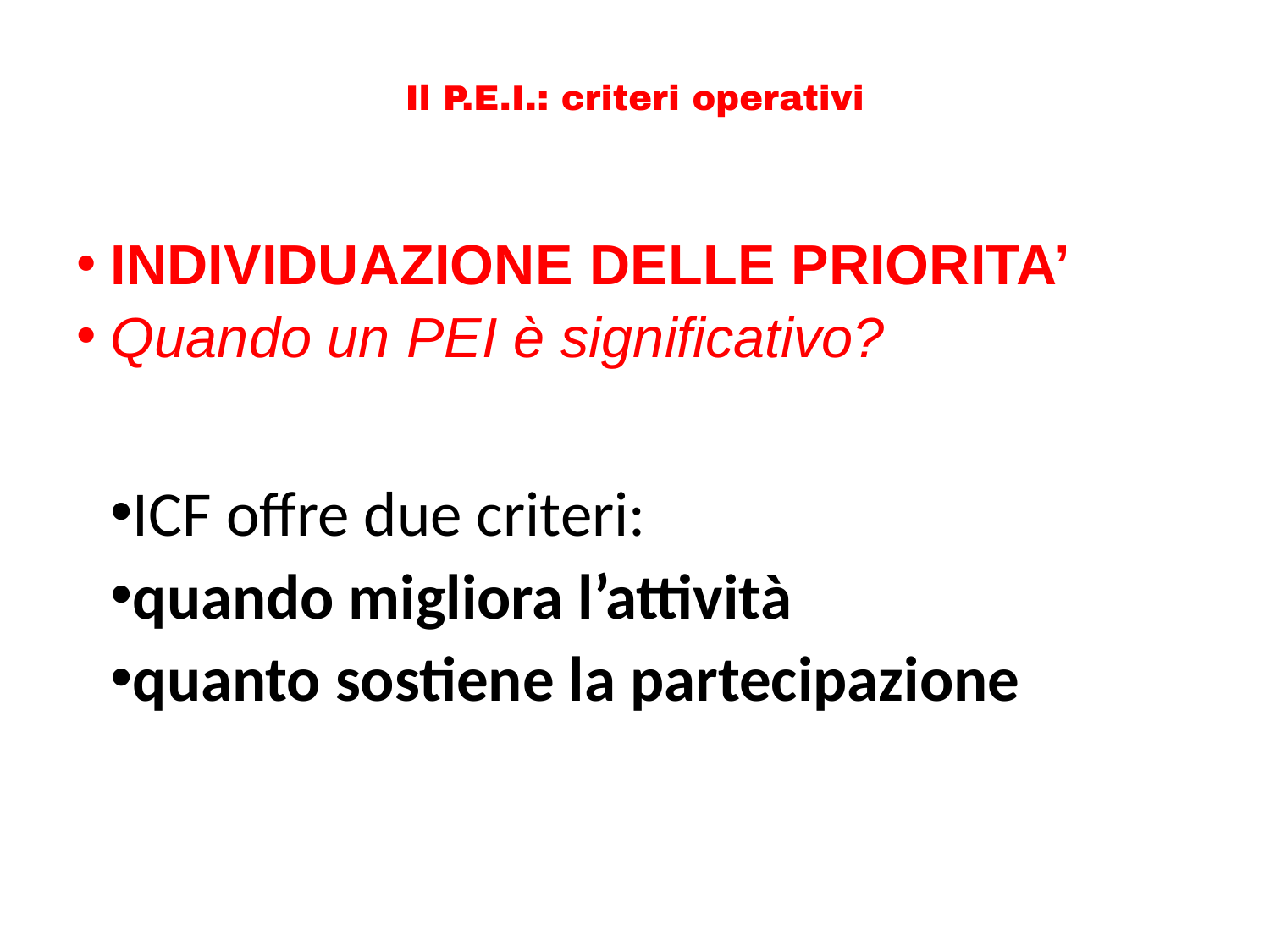

# Il P.E.I.: criteri operativi
INDIVIDUAZIONE DELLE PRIORITA’
Quando un PEI è significativo?

ICF offre due criteri:

quando migliora l’attività

quanto sostiene la partecipazione